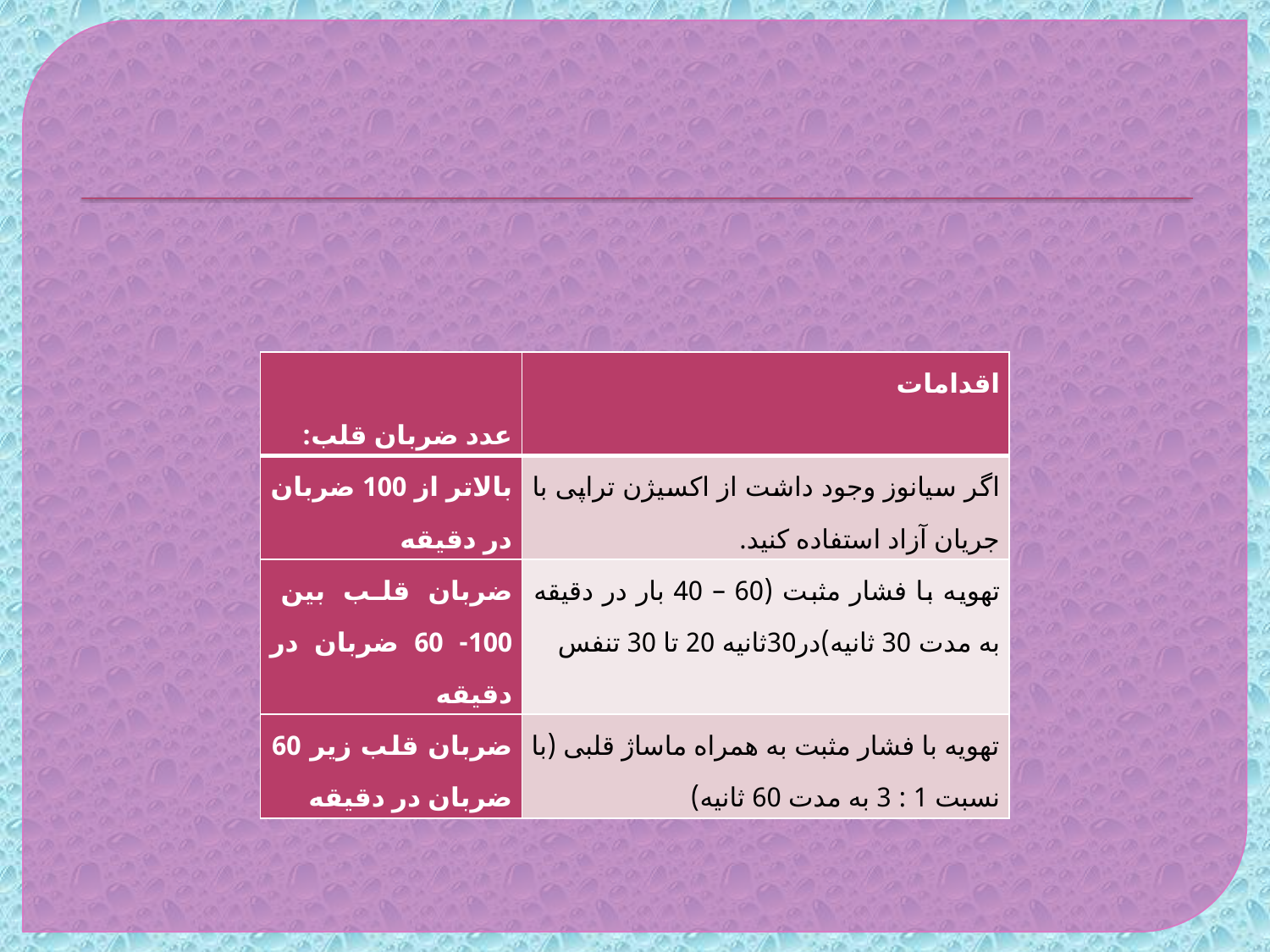

#
| عدد ضربان قلب: | اقدامات |
| --- | --- |
| بالاتر از 100 ضربان در دقیقه | اگر سیانوز وجود داشت از اکسیژن تراپی با جریان آزاد استفاده کنید. |
| ضربان قلب بین 100- 60 ضربان در دقیقه | تهویه با فشار مثبت (60 – 40 بار در دقیقه به مدت 30 ثانیه)در30ثانیه 20 تا 30 تنفس |
| ضربان قلب زیر 60 ضربان در دقیقه | تهویه با فشار مثبت به همراه ماساژ قلبی (با نسبت 1 : 3 به مدت 60 ثانیه) |